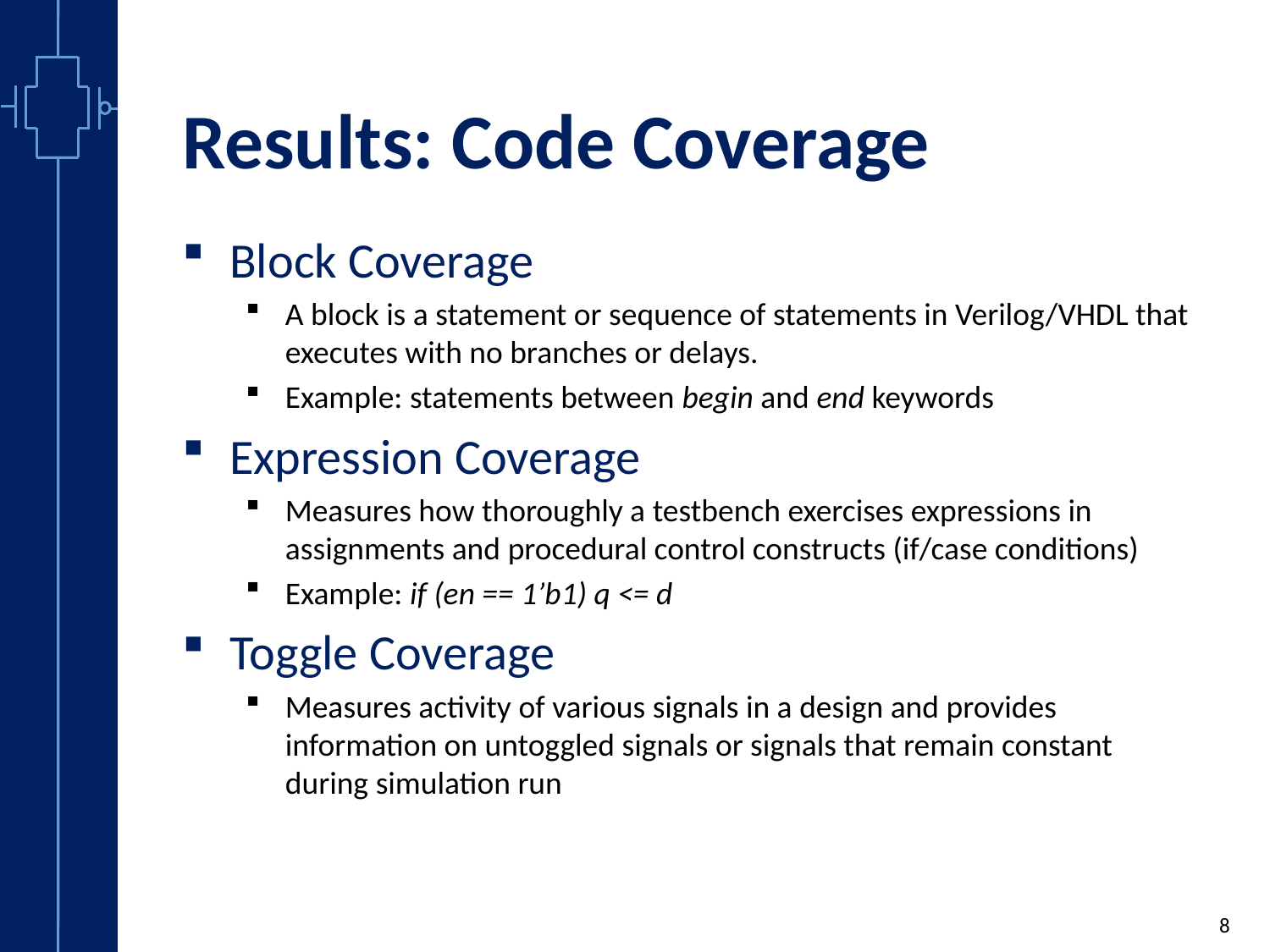

# Results: Code Coverage
Block Coverage
A block is a statement or sequence of statements in Verilog/VHDL that executes with no branches or delays.
Example: statements between begin and end keywords
Expression Coverage
Measures how thoroughly a testbench exercises expressions in assignments and procedural control constructs (if/case conditions)
Example: if (en == 1’b1) q <= d
Toggle Coverage
Measures activity of various signals in a design and provides information on untoggled signals or signals that remain constant during simulation run
8